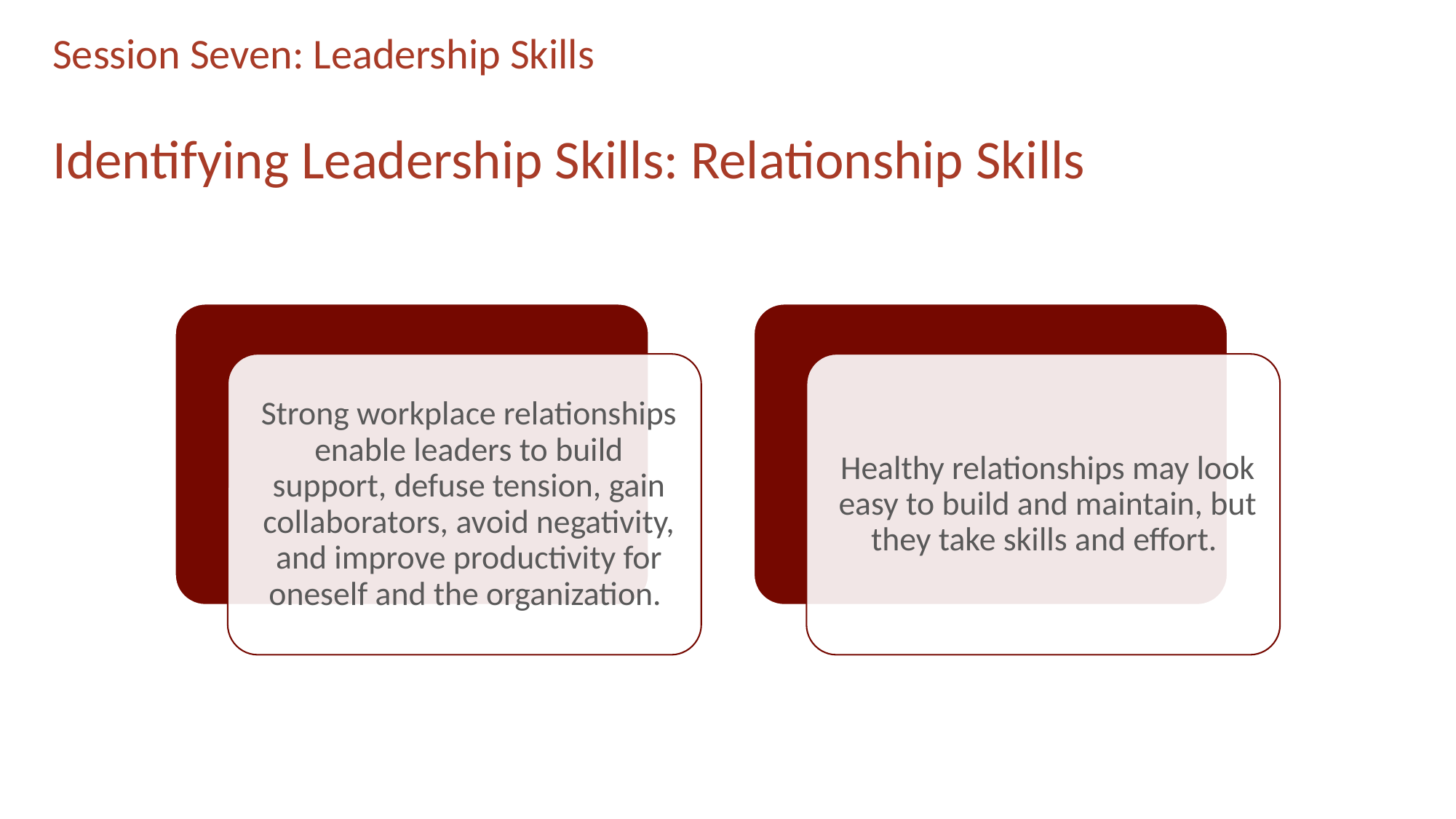

# Session Seven: Leadership Skills
Identifying Leadership Skills: Relationship Skills
Strong workplace relationships enable leaders to build support, defuse tension, gain collaborators, avoid negativity, and improve productivity for oneself and the organization.
Healthy relationships may look easy to build and maintain, but they take skills and effort.